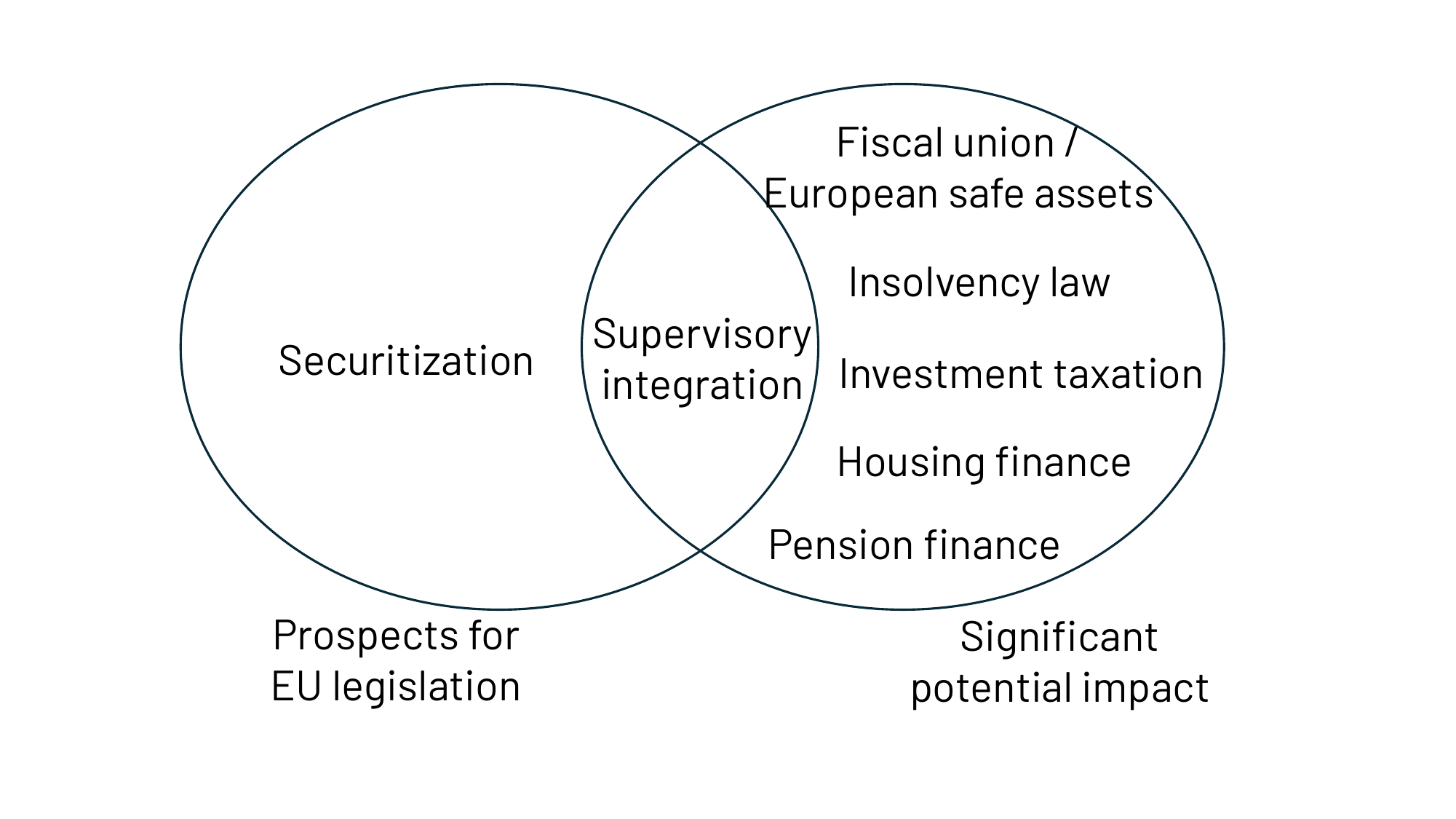

Fiscal union / European safe assets
Insolvency law
Supervisory integration
Securitization
Investment taxation
Housing finance
Pension finance
Prospects for EU legislation
Significant potential impact